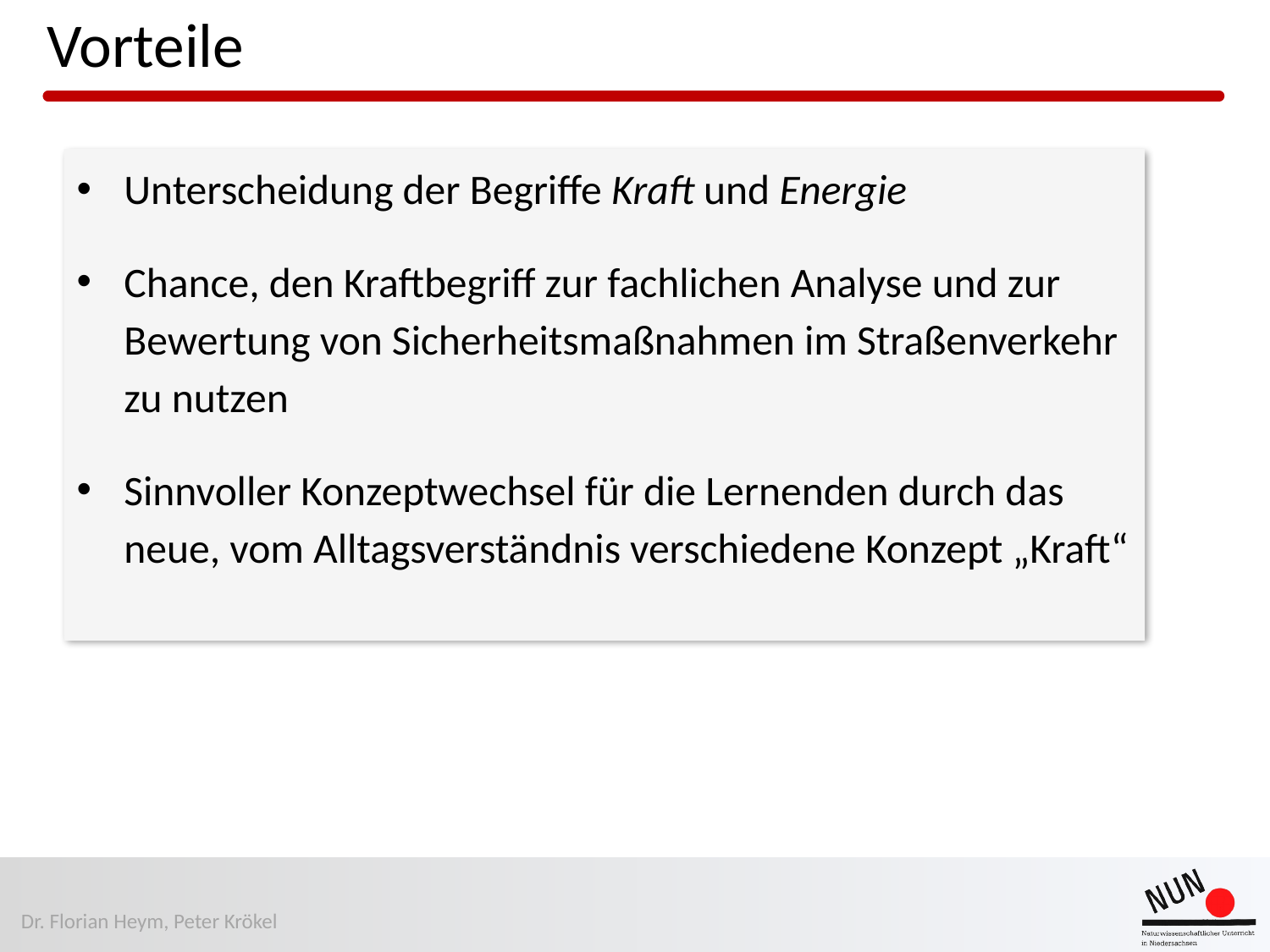

# Vorteile
Unterscheidung der Begriffe Kraft und Energie
Chance, den Kraftbegriff zur fachlichen Analyse und zur Bewertung von Sicherheitsmaßnahmen im Straßenverkehr zu nutzen
Sinnvoller Konzeptwechsel für die Lernenden durch das neue, vom Alltagsverständnis verschiedene Konzept „Kraft“